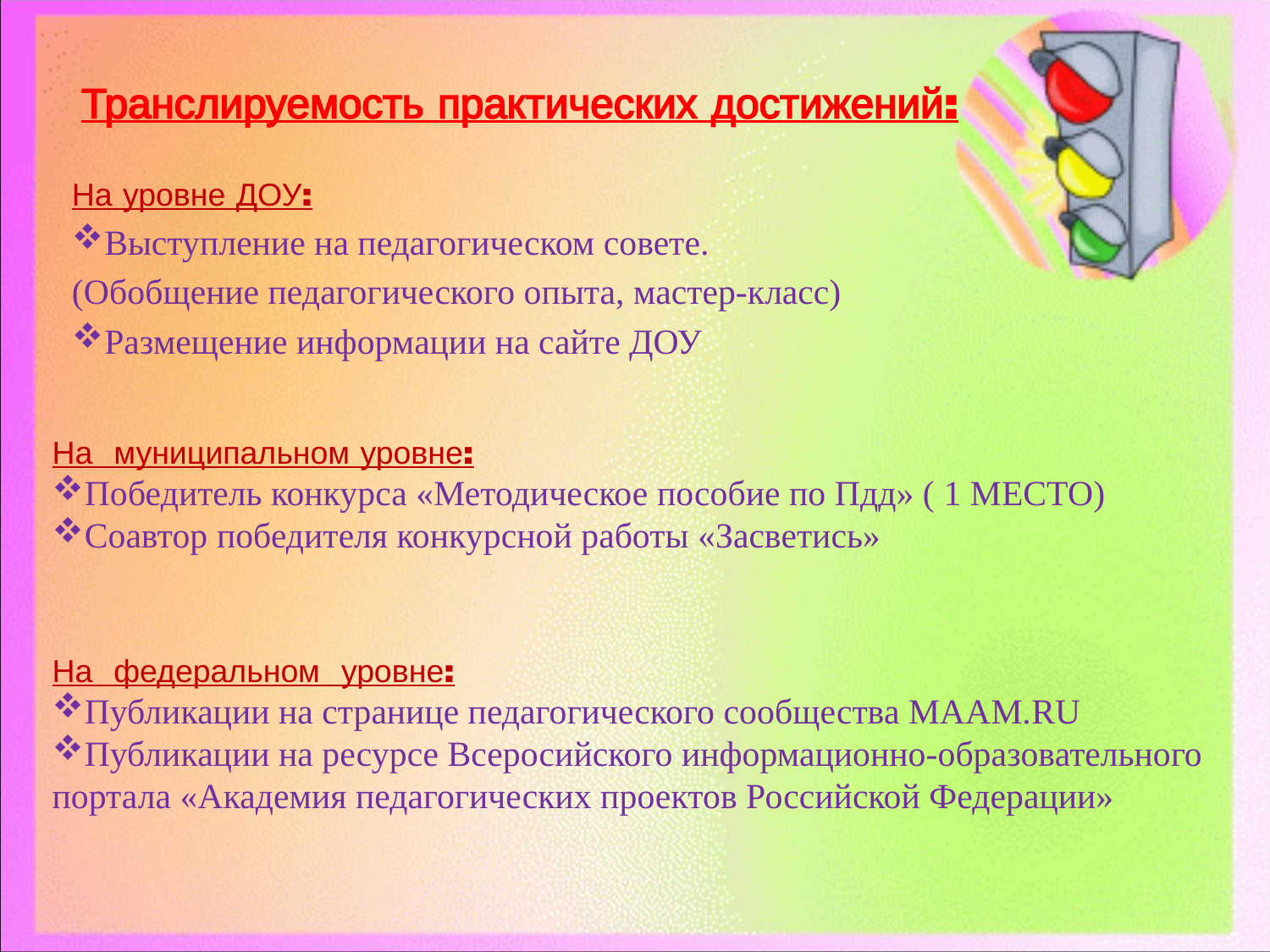

# Транслируемость практических достижений:
На уровне ДОУ:
Выступление на педагогическом совете.
(Обобщение педагогического опыта, мастер-класс)
Размещение информации на сайте ДОУ
На  муниципальном уровне:
Победитель конкурса «Методическое пособие по Пдд» ( 1 МЕСТО)
Соавтор победителя конкурсной работы «Засветись»
На  федеральном  уровне:
Публикации на странице педагогического сообщества МААМ.RU
Публикации на ресурсе Всеросийского информационно-образовательного портала «Академия педагогических проектов Российской Федерации»